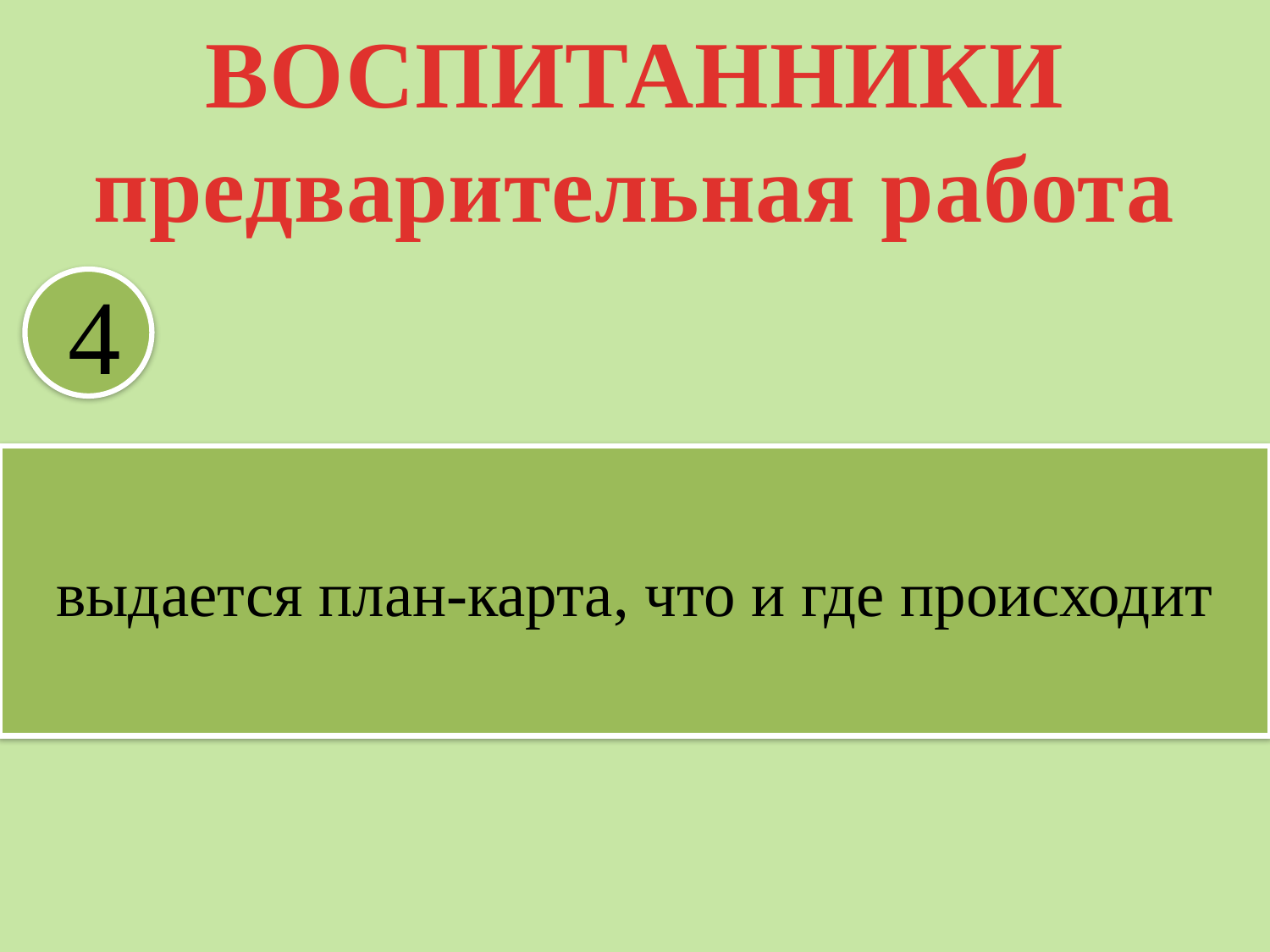

ВОСПИТАННИКИ
предварительная работа
4
выдается план-карта, что и где происходит